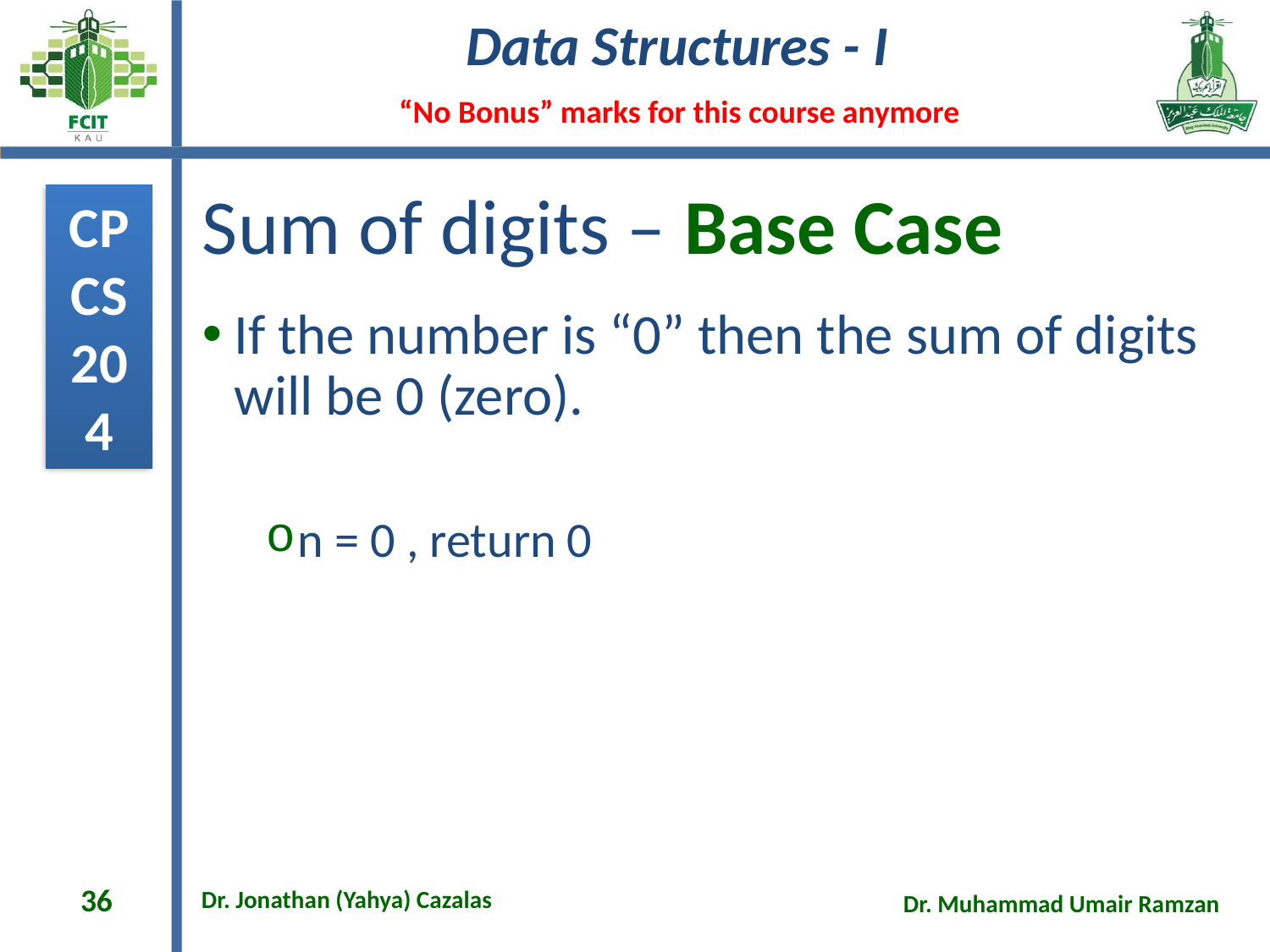

# Sum of digits – Base Case
If the number is “0” then the sum of digits will be 0 (zero).

n = 0 , return 0
36